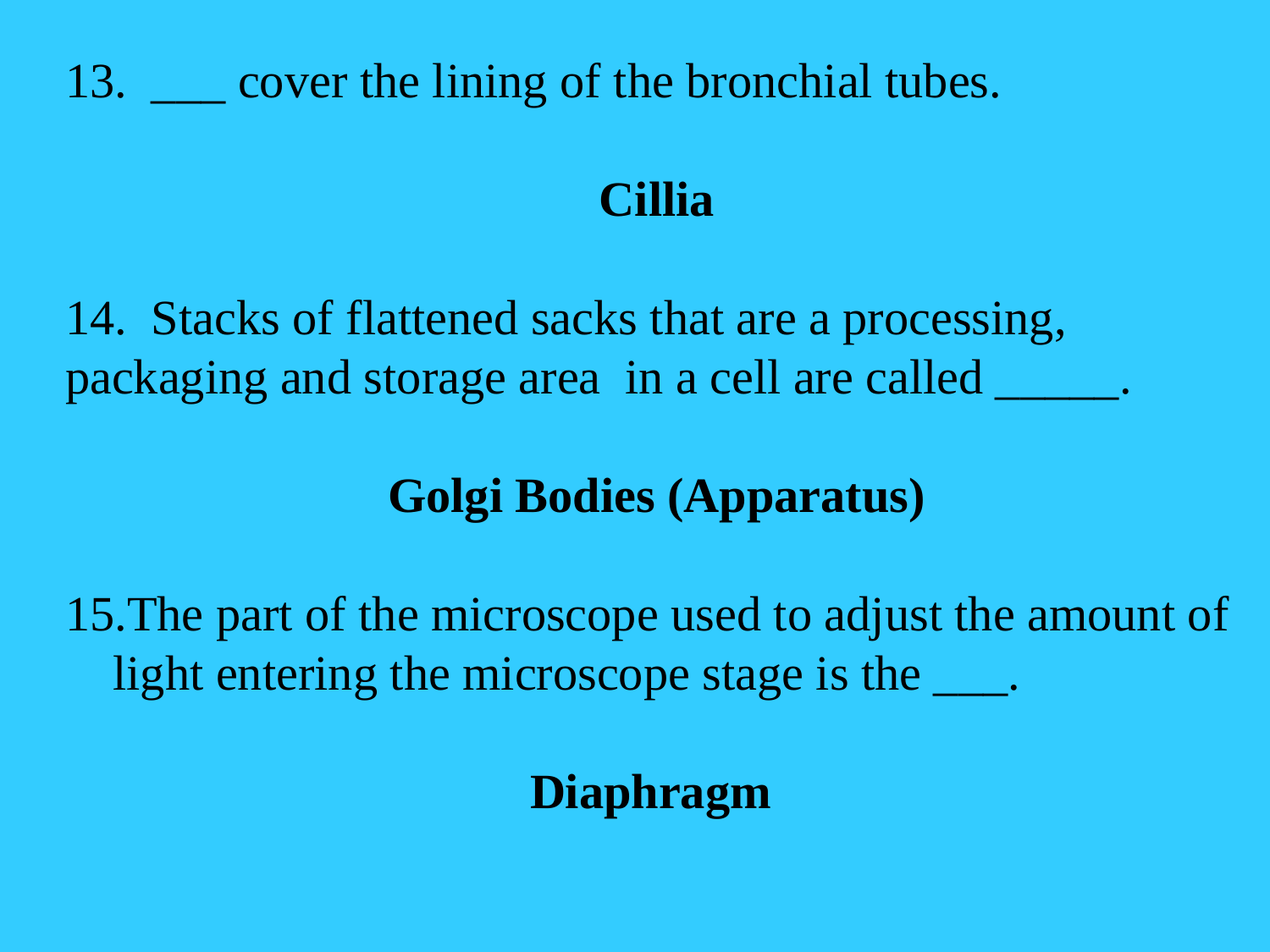

13.  ___ cover the lining of the bronchial tubes.

 Cillia

14.  Stacks of flattened sacks that are a processing, packaging and storage area  in a cell are called _____.

 Golgi Bodies (Apparatus)

The part of the microscope used to adjust the amount of light entering the microscope stage is the ___.

Diaphragm